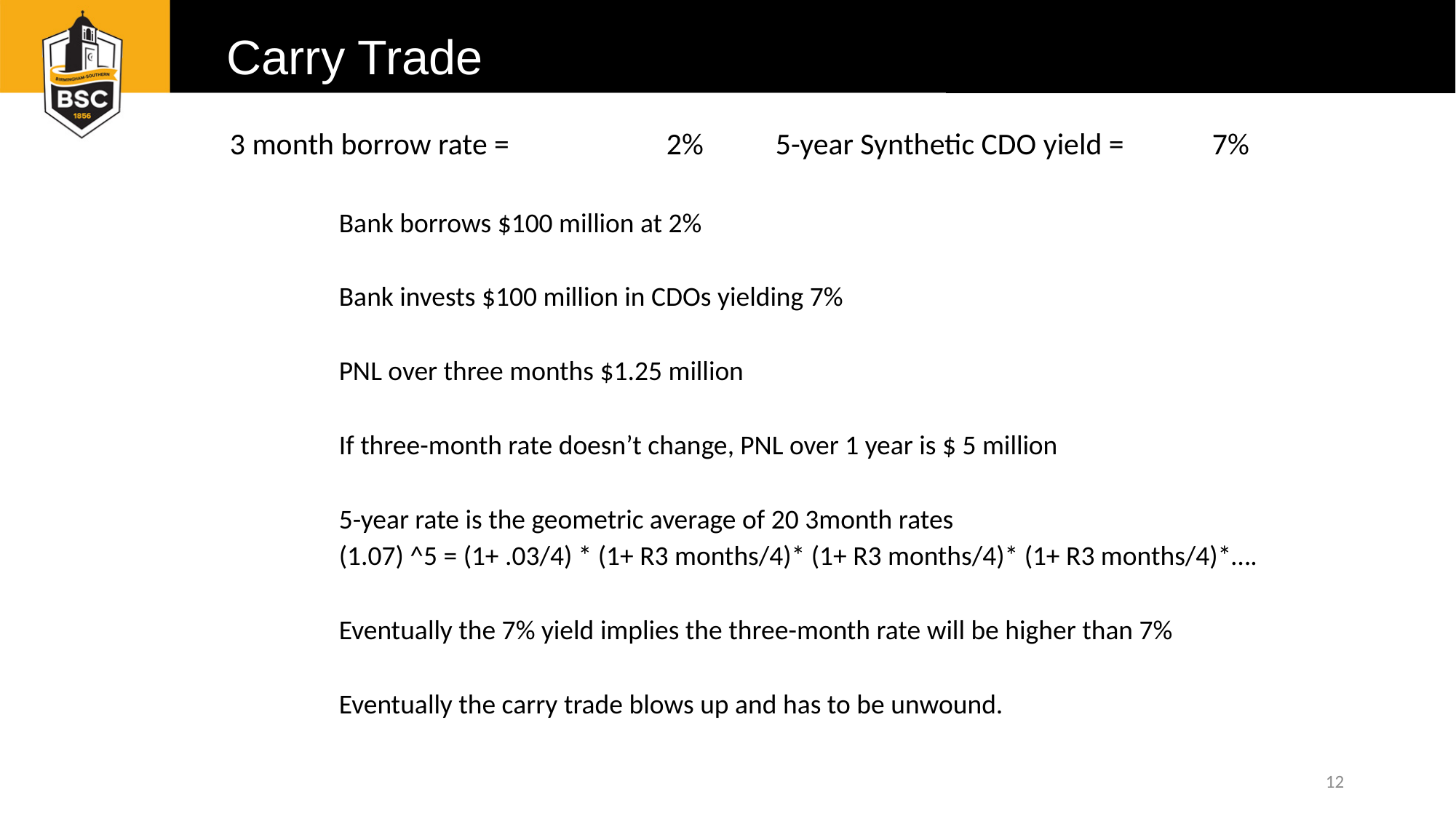

Carry Trade

3 month borrow rate =  		2%	5-year Synthetic CDO yield =	7%

	Bank borrows $100 million at 2%

	Bank invests $100 million in CDOs yielding 7%

	PNL over three months $1.25 million

	If three-month rate doesn’t change, PNL over 1 year is $ 5 million

	5-year rate is the geometric average of 20 3month rates
	(1.07) ^5 = (1+ .03/4) * (1+ R3 months/4)* (1+ R3 months/4)* (1+ R3 months/4)*….

	Eventually the 7% yield implies the three-month rate will be higher than 7%

	Eventually the carry trade blows up and has to be unwound.

COVID-19 on Campus Update
12